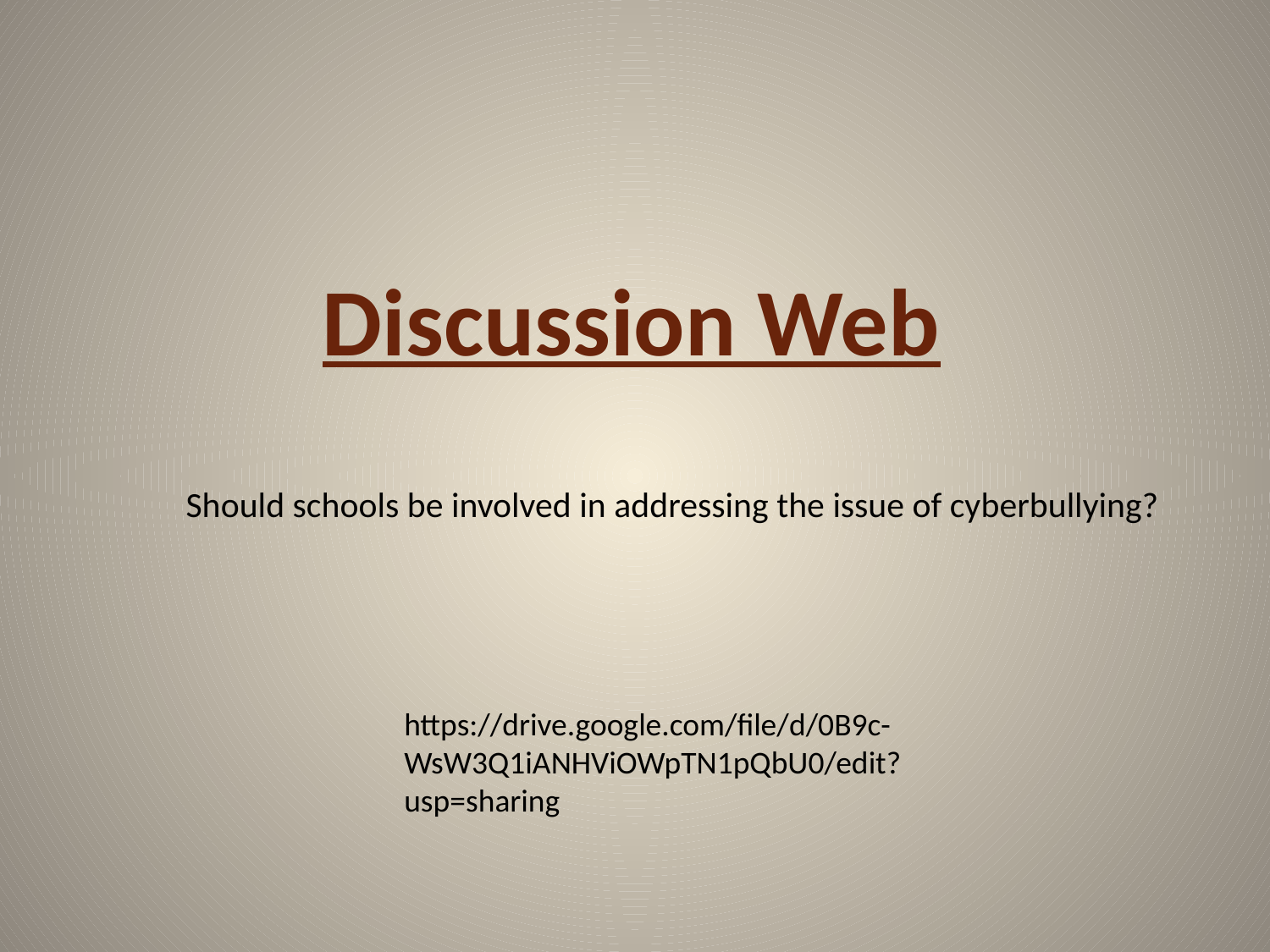

Discussion Web
Should schools be involved in addressing the issue of cyberbullying?
https://drive.google.com/file/d/0B9c-WsW3Q1iANHViOWpTN1pQbU0/edit?usp=sharing